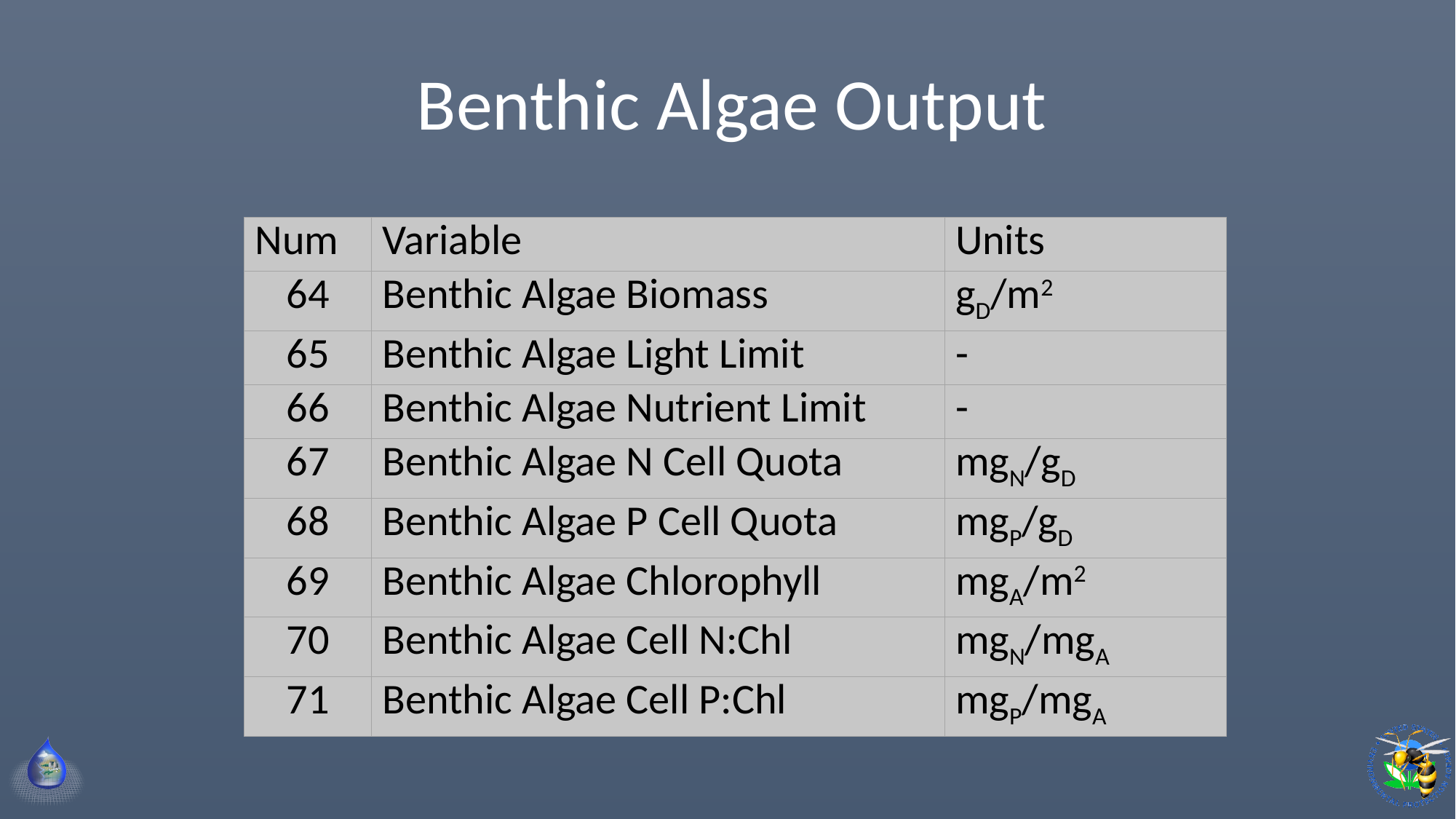

# Benthic Algae Output
| Num | Variable | Units |
| --- | --- | --- |
| 64 | Benthic Algae Biomass | gD/m2 |
| 65 | Benthic Algae Light Limit | - |
| 66 | Benthic Algae Nutrient Limit | - |
| 67 | Benthic Algae N Cell Quota | mgN/gD |
| 68 | Benthic Algae P Cell Quota | mgP/gD |
| 69 | Benthic Algae Chlorophyll | mgA/m2 |
| 70 | Benthic Algae Cell N:Chl | mgN/mgA |
| 71 | Benthic Algae Cell P:Chl | mgP/mgA |